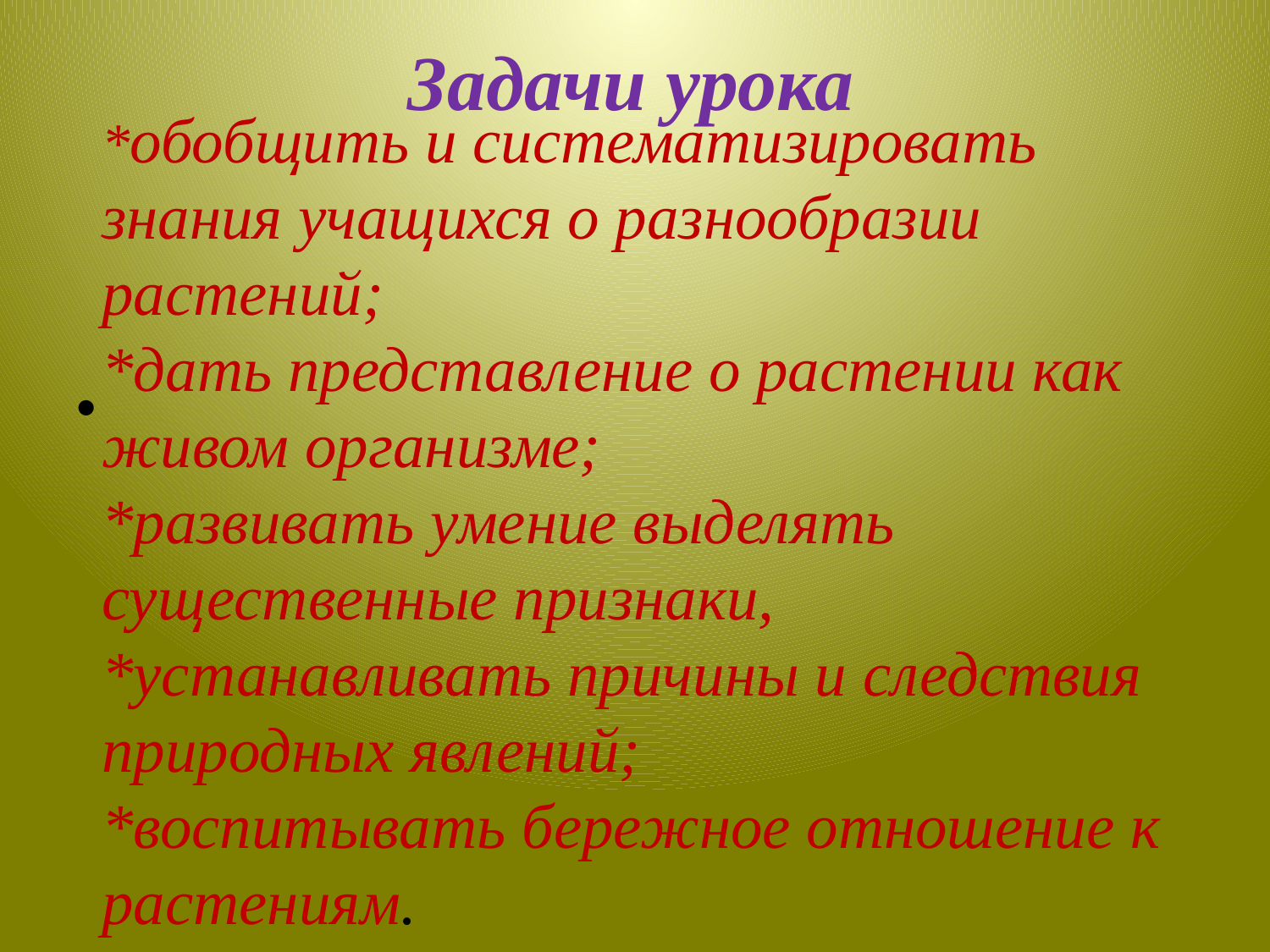

# Задачи урока
*обобщить и систематизировать знания учащихся о разнообразии растений;
*дать представление о растении как  живом организме;
*развивать умение выделять существенные признаки,
*устанавливать причины и следствия природных явлений;
*воспитывать бережное отношение к растениям.